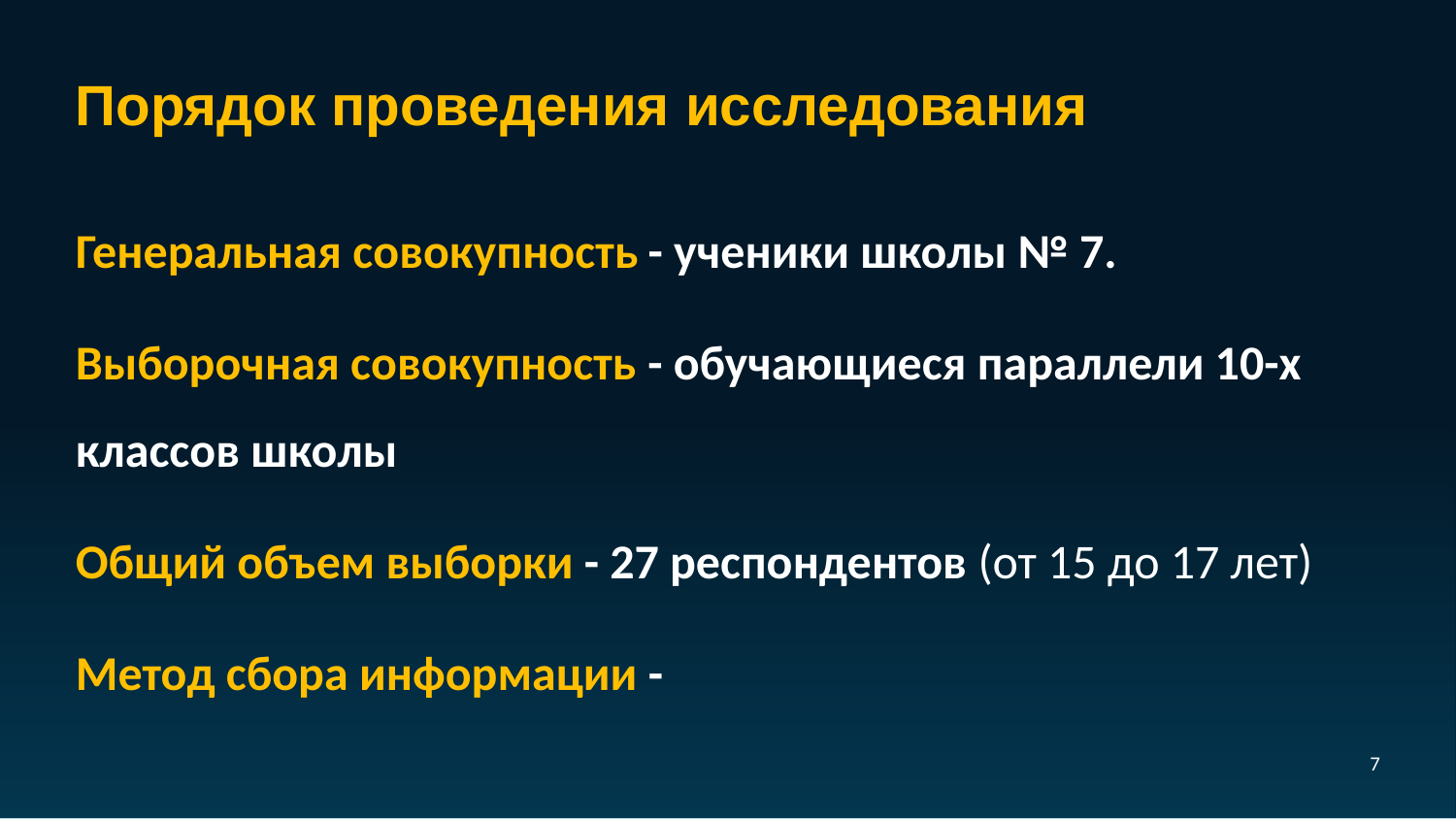

Порядок проведения исследования
Генеральная совокупность - ученики школы № 7.
Выборочная совокупность - обучающиеся параллели 10-х классов школы
Общий объем выборки - 27 респондентов (от 15 до 17 лет)
Метод сбора информации -
7